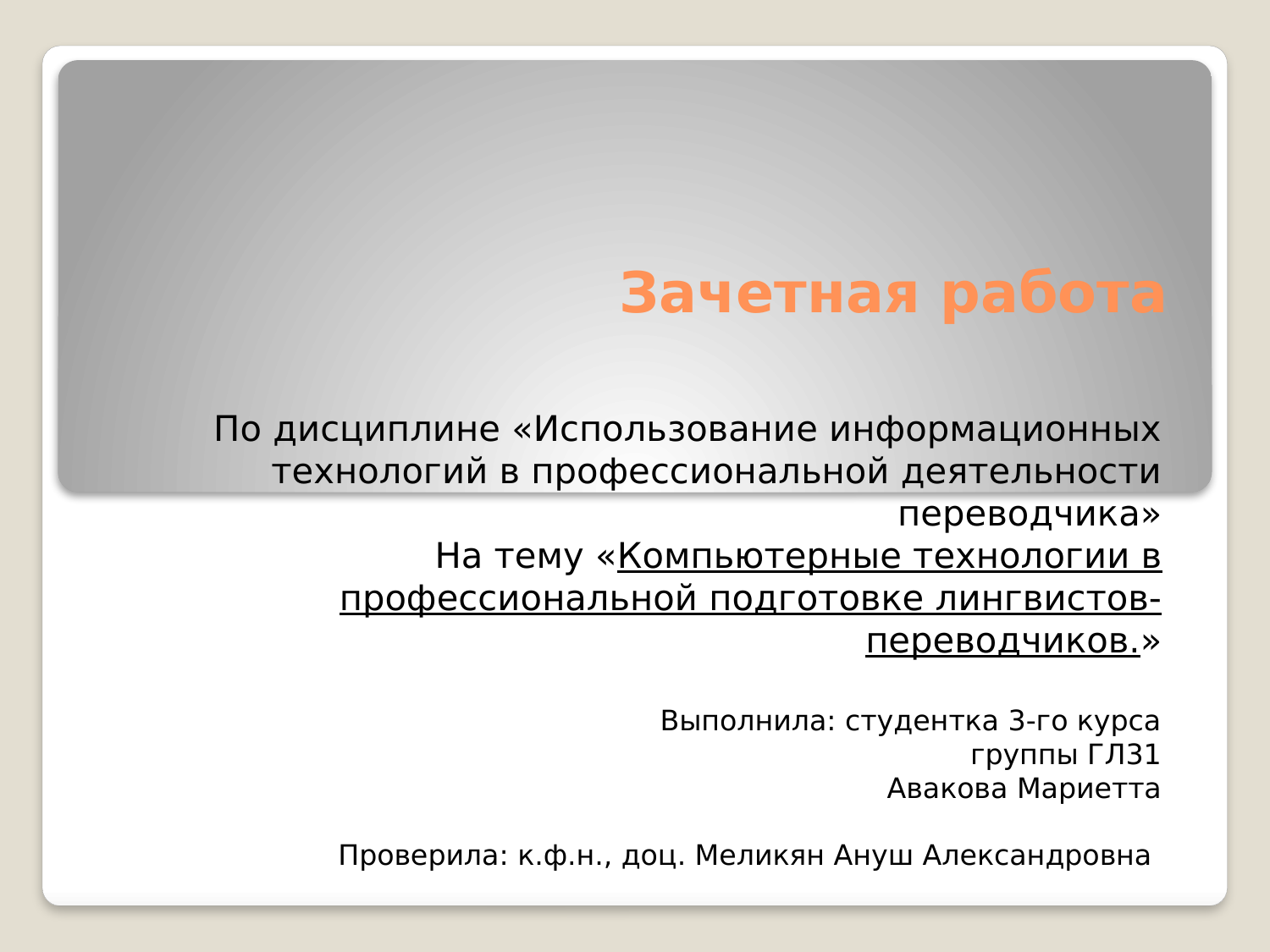

# Зачетная работа
По дисциплине «Использование информационных технологий в профессиональной деятельности переводчика»
На тему «Компьютерные технологии в профессиональной подготовке лингвистов-переводчиков.»

Выполнила: студентка 3-го курса
группы ГЛ31
Авакова Мариетта

Проверила: к.ф.н., доц. Меликян Ануш Александровна

Выполнила: студентка 3-го курса
группы ГЛ31
Авакова Мариетта

Проверила: к.ф.н., доц. Меликян Ануш Александровна